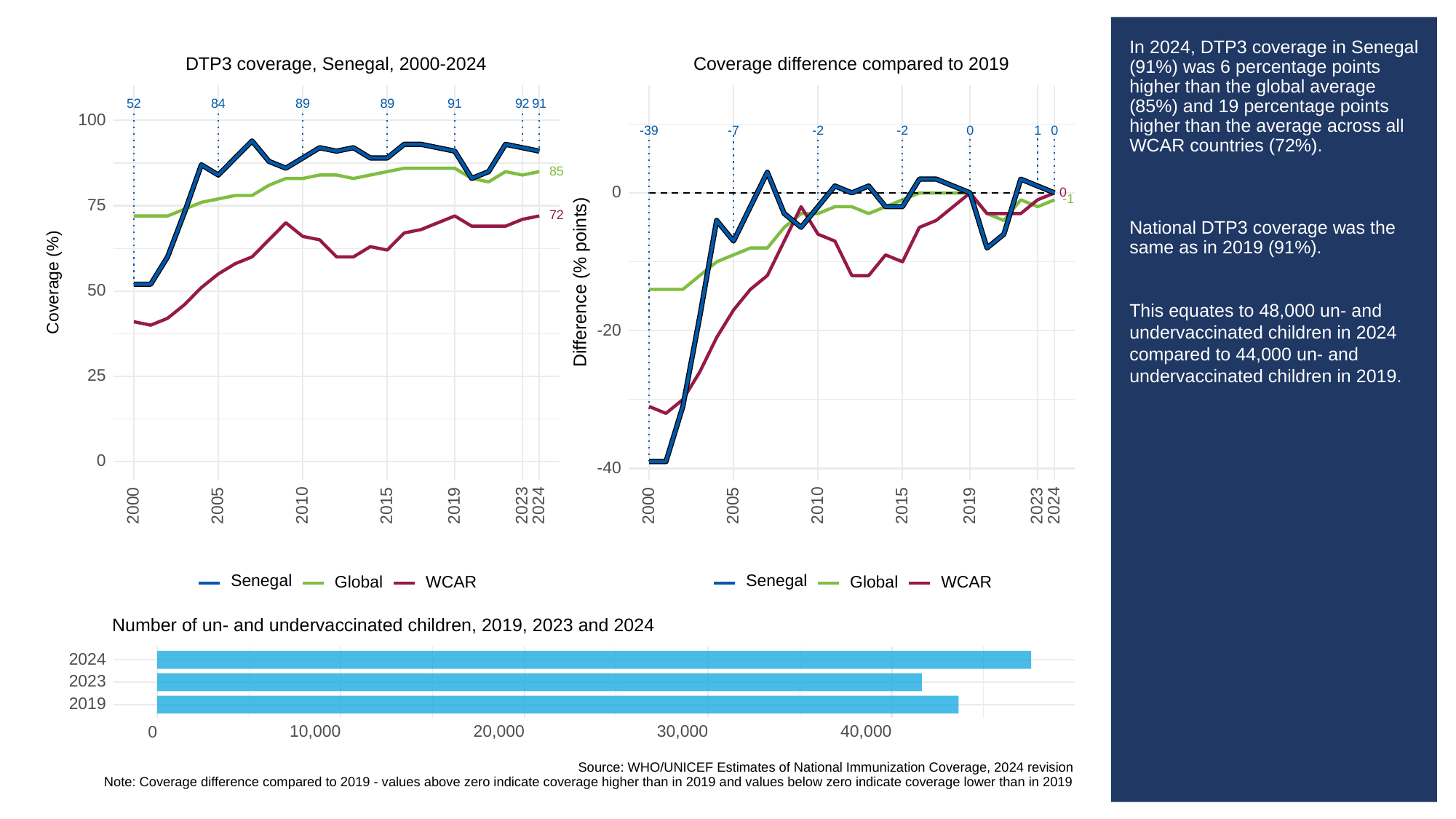

# In 2024, DTP3 coverage in Senegal (91%) was 6 percentage points higher than the global average (85%) and 19 percentage points higher than the average across all WCAR countries (72%).

National DTP3 coverage was the same as in 2019 (91%).

This equates to 48,000 un- and undervaccinated children in 2024 compared to 44,000 un- and undervaccinated children in 2019.

DTP3 coverage, Senegal, 2000-2024
Coverage difference compared to 2019

52
84
89
89
91
92
91

100

-39
0
0
-2
-2
1
-7

85

0
0

-1
75

72

Difference (% points)
Coverage (%)
50

-20

25

0

-40

2023
2023
2000
2005
2010
2015
2019
2024
2000
2005
2010
2015
2019
2024
Senegal
Senegal
Global
WCAR
Global
WCAR

Number of un- and undervaccinated children, 2019, 2023 and 2024

2024

2023

2019

10,000
20,000
30,000
40,000
0
Source: WHO/UNICEF Estimates of National Immunization Coverage, 2024 revision
Note: Coverage difference compared to 2019 - values above zero indicate coverage higher than in 2019 and values below zero indicate coverage lower than in 2019